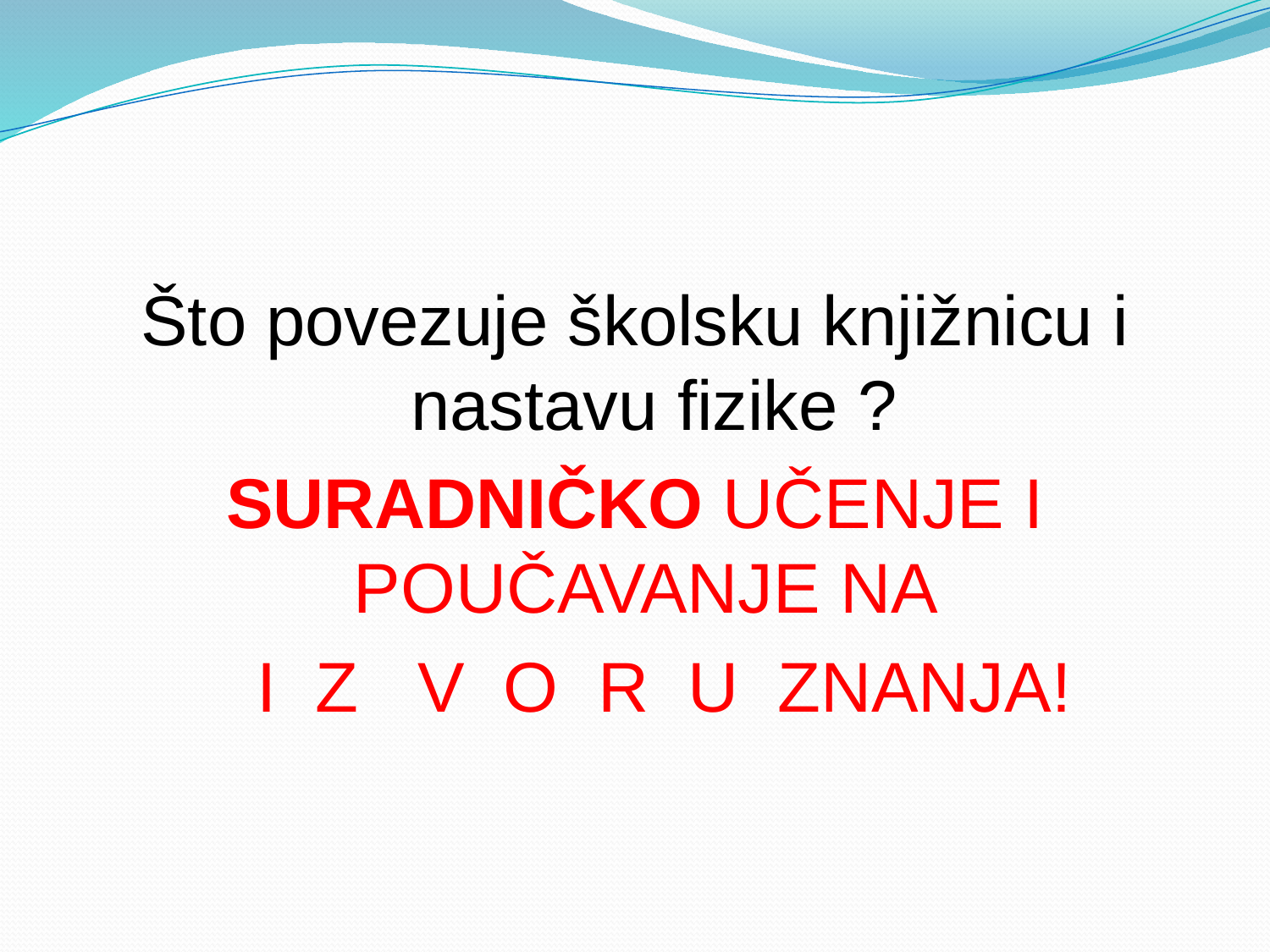

#
Što povezuje školsku knjižnicu i nastavu fizike ?
SURADNIČKO UČENJE I POUČAVANJE NA
   I  Z   V  O  R  U  ZNANJA!